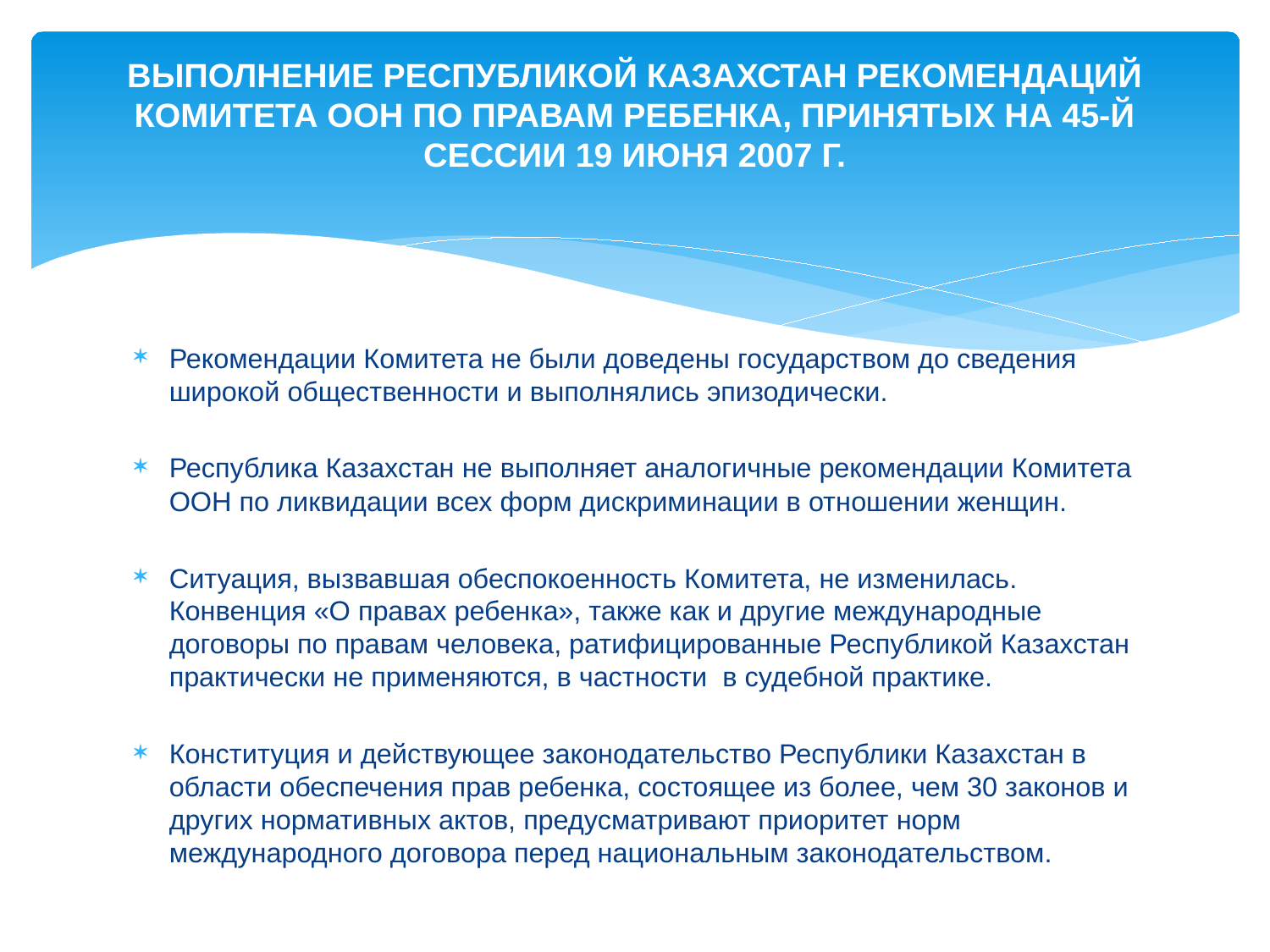

# ВЫПОЛНЕНИЕ РЕСПУБЛИКОЙ КАЗАХСТАН РЕКОМЕНДАЦИЙ КОМИТЕТА ООН ПО ПРАВАМ РЕБЕНКА, ПРИНЯТЫХ НА 45-Й СЕССИИ 19 ИЮНЯ 2007 Г.

Рекомендации Комитета не были доведены государством до сведения широкой общественности и выполнялись эпизодически.

Республика Казахстан не выполняет аналогичные рекомендации Комитета ООН по ликвидации всех форм дискриминации в отношении женщин.

Ситуация, вызвавшая обеспокоенность Комитета, не изменилась. Конвенция «О правах ребенка», также как и другие международные договоры по правам человека, ратифицированные Республикой Казахстан практически не применяются, в частности  в судебной практике.

Конституция и действующее законодательство Республики Казахстан в области обеспечения прав ребенка, состоящее из более, чем 30 законов и других нормативных актов, предусматривают приоритет норм международного договора перед национальным законодательством.